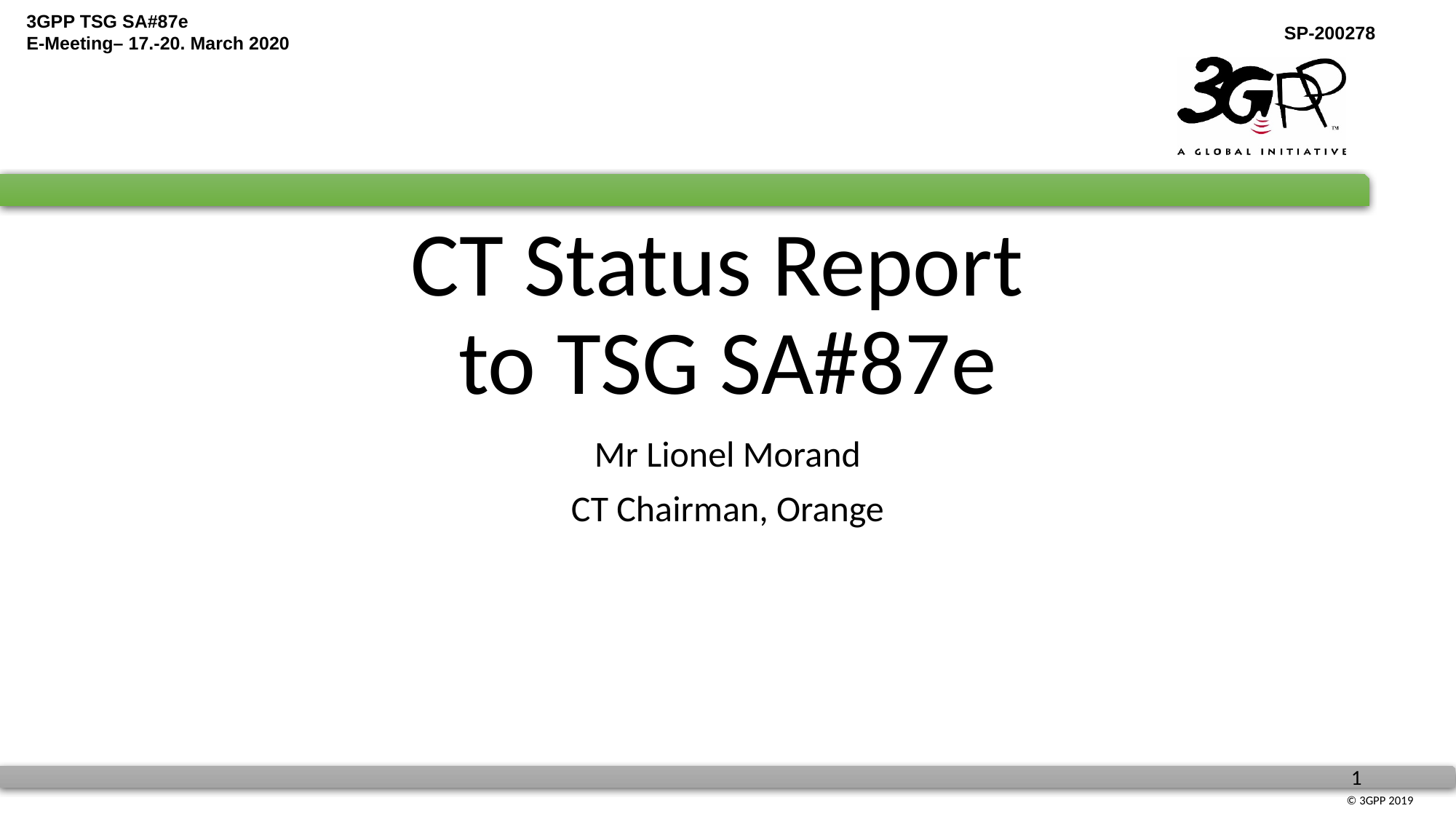

# CT Status Report to TSG SA#87e
Mr Lionel Morand
CT Chairman, Orange